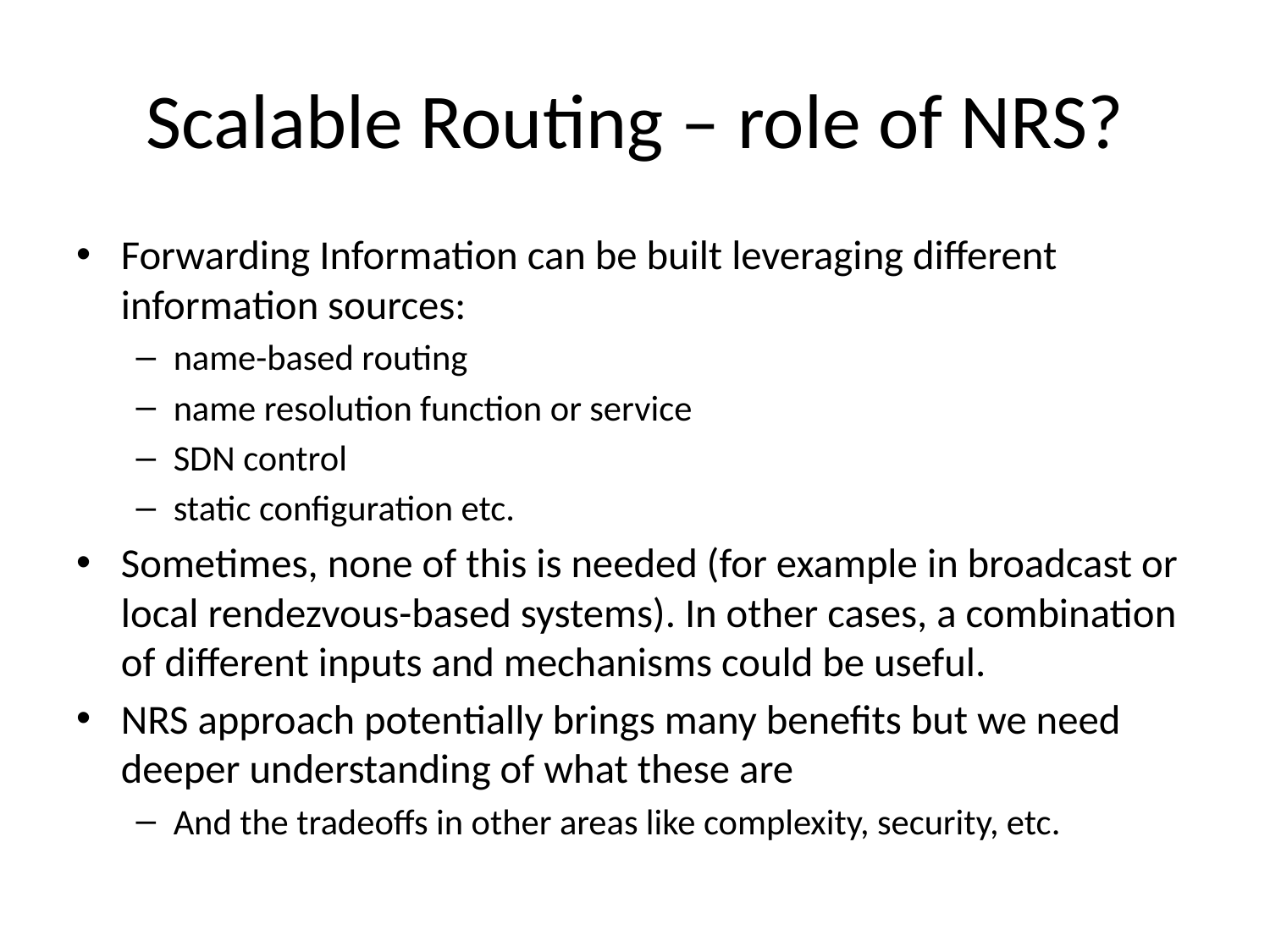

# Scalable Routing – role of NRS?
Forwarding Information can be built leveraging different information sources:
name-based routing
name resolution function or service
SDN control
static configuration etc.
Sometimes, none of this is needed (for example in broadcast or local rendezvous-based systems). In other cases, a combination of different inputs and mechanisms could be useful.
NRS approach potentially brings many benefits but we need deeper understanding of what these are
And the tradeoffs in other areas like complexity, security, etc.